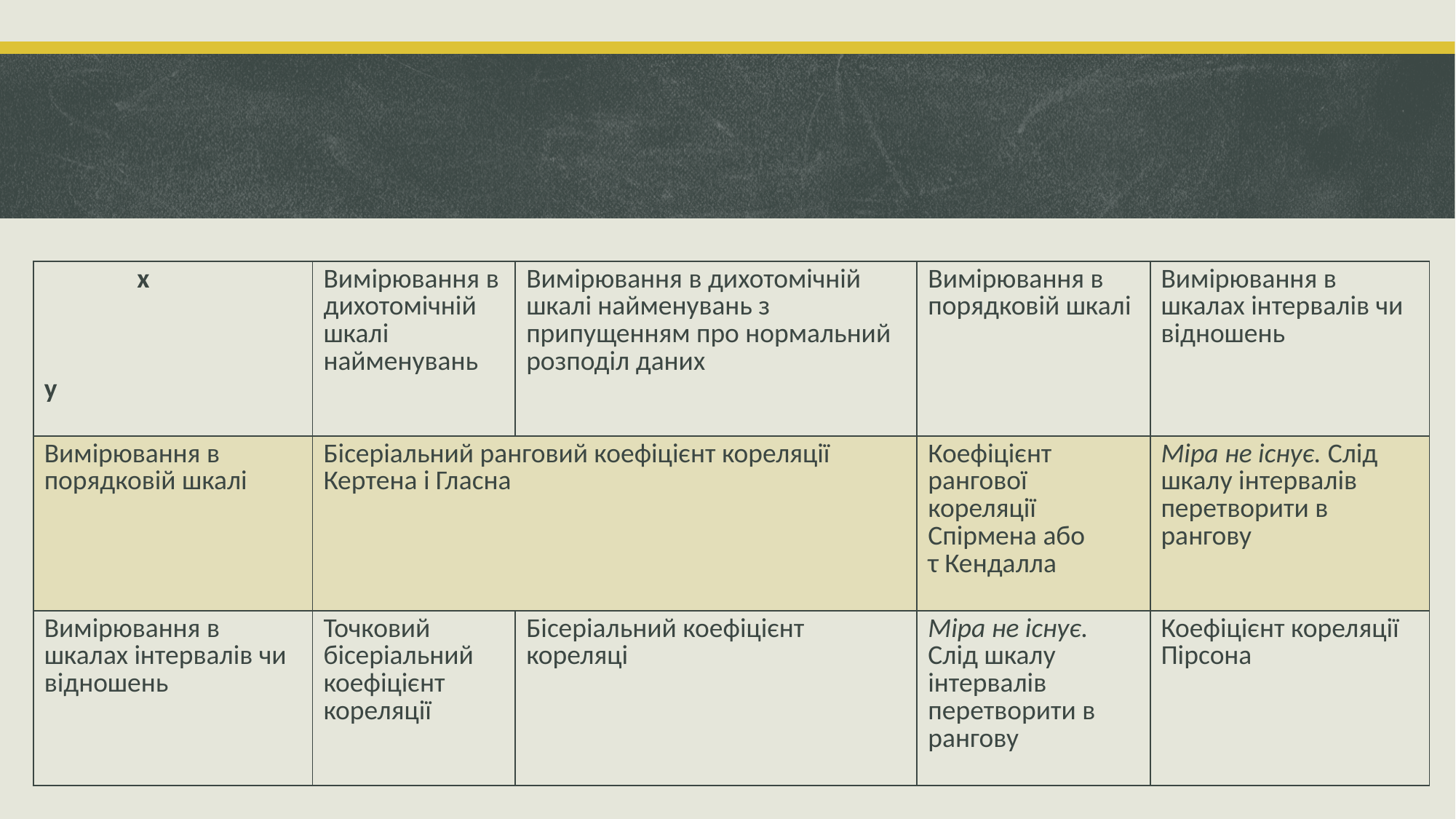

| x y | Вимірювання в дихотомічній шкалі найменувань | Вимірювання в дихотомічній шкалі найменувань з припущенням про нормальний розподіл даних | Вимірювання в порядковій шкалі | Вимірювання в шкалах інтервалів чи відношень |
| --- | --- | --- | --- | --- |
| Вимірювання в порядковій шкалі | Бісеріальний ранговий коефіцієнт кореляції Кертена і Гласна |  | Коефіцієнт рангової кореляції Спірмена або τ Кендалла | Міра не існує. Слід шкалу інтервалів перетворити в рангову |
| Вимірювання в шкалах інтервалів чи відношень | Точковий бісеріальний коефіцієнт кореляції | Бісеріальний коефіцієнт кореляці | Міра не існує. Слід шкалу інтервалів перетворити в рангову | Коефіцієнт кореляції Пірсона |